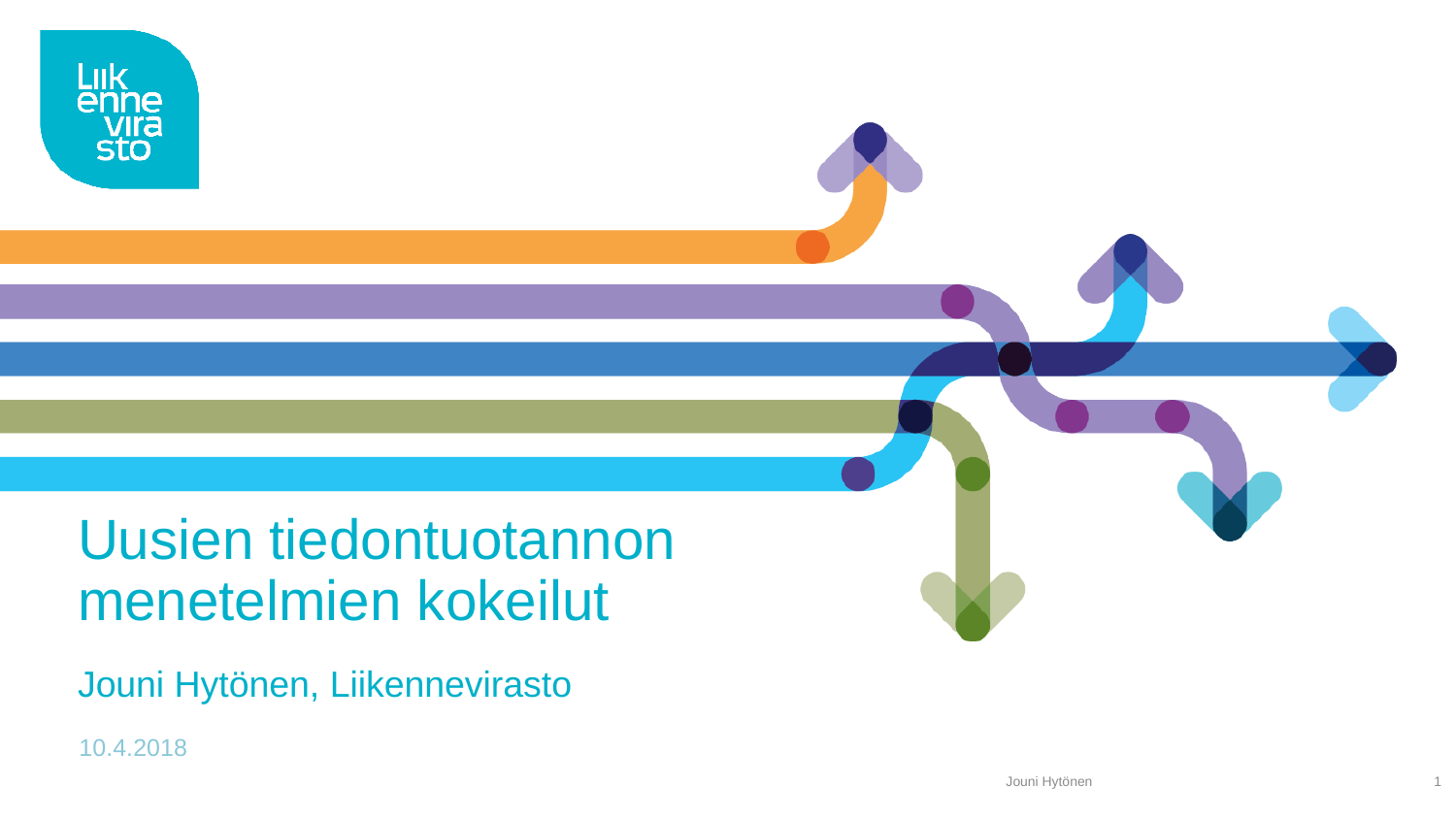

# Uusien tiedontuotannon menetelmien kokeilut
Jouni Hytönen, Liikennevirasto
10.4.2018
Jouni Hytönen
1